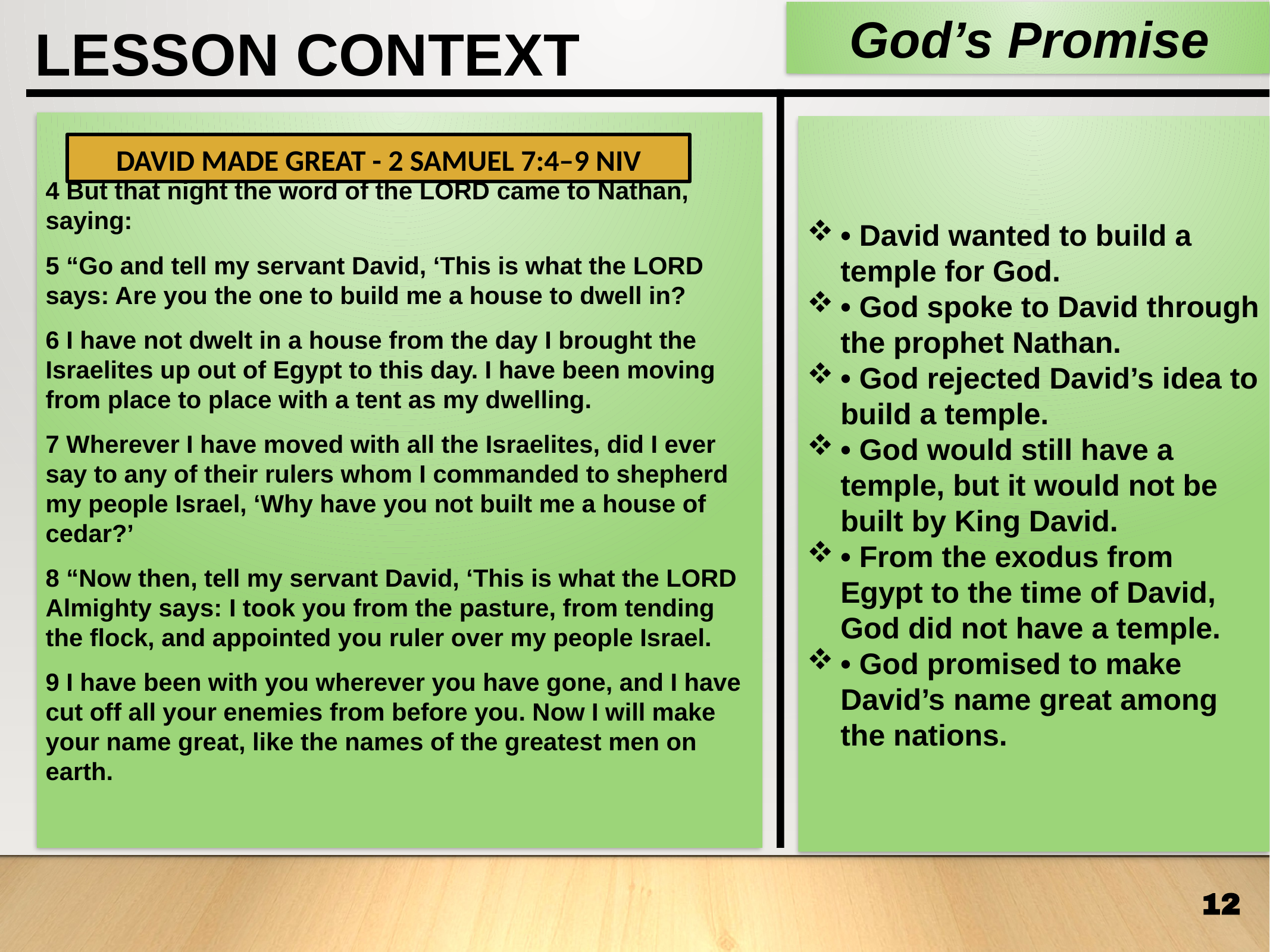

God’s Promise
LESSON CONTEXT
4 But that night the word of the LORD came to Nathan, saying:
5 “Go and tell my servant David, ‘This is what the LORD says: Are you the one to build me a house to dwell in?
6 I have not dwelt in a house from the day I brought the Israelites up out of Egypt to this day. I have been moving from place to place with a tent as my dwelling.
7 Wherever I have moved with all the Israelites, did I ever say to any of their rulers whom I commanded to shepherd my people Israel, ‘Why have you not built me a house of cedar?’
8 “Now then, tell my servant David, ‘This is what the LORD Almighty says: I took you from the pasture, from tending the flock, and appointed you ruler over my people Israel.
9 I have been with you wherever you have gone, and I have cut off all your enemies from before you. Now I will make your name great, like the names of the greatest men on earth.
• David wanted to build a temple for God.
• God spoke to David through the prophet Nathan.
• God rejected David’s idea to build a temple.
• God would still have a temple, but it would not be built by King David.
• From the exodus from Egypt to the time of David, God did not have a temple.
• God promised to make David’s name great among the nations.
David Made Great - 2 Samuel 7:4–9 NIV

12